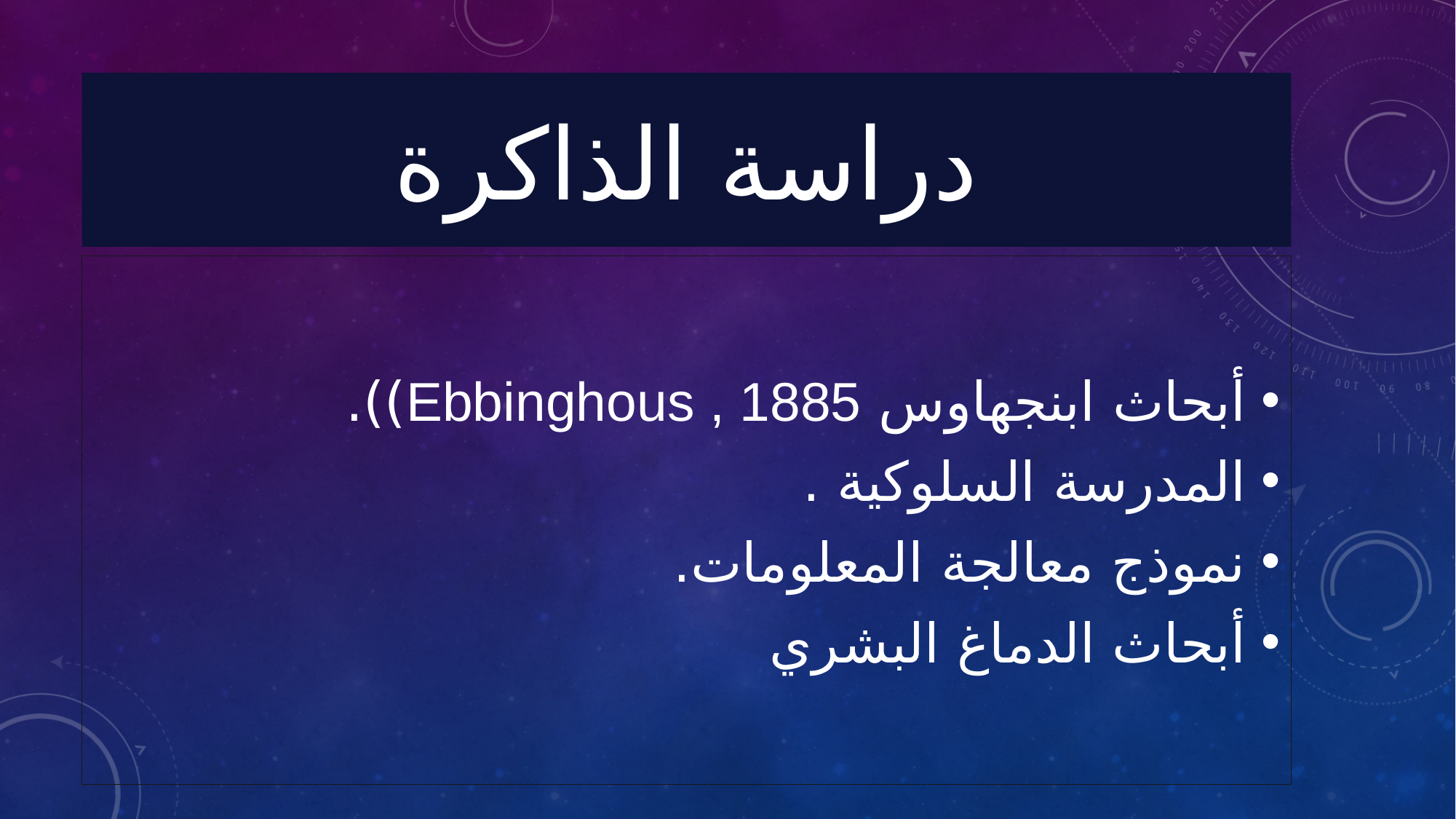

# دراسة الذاكرة
أبحاث ابنجهاوس Ebbinghous , 1885)).
المدرسة السلوكية .
نموذج معالجة المعلومات.
أبحاث الدماغ البشري